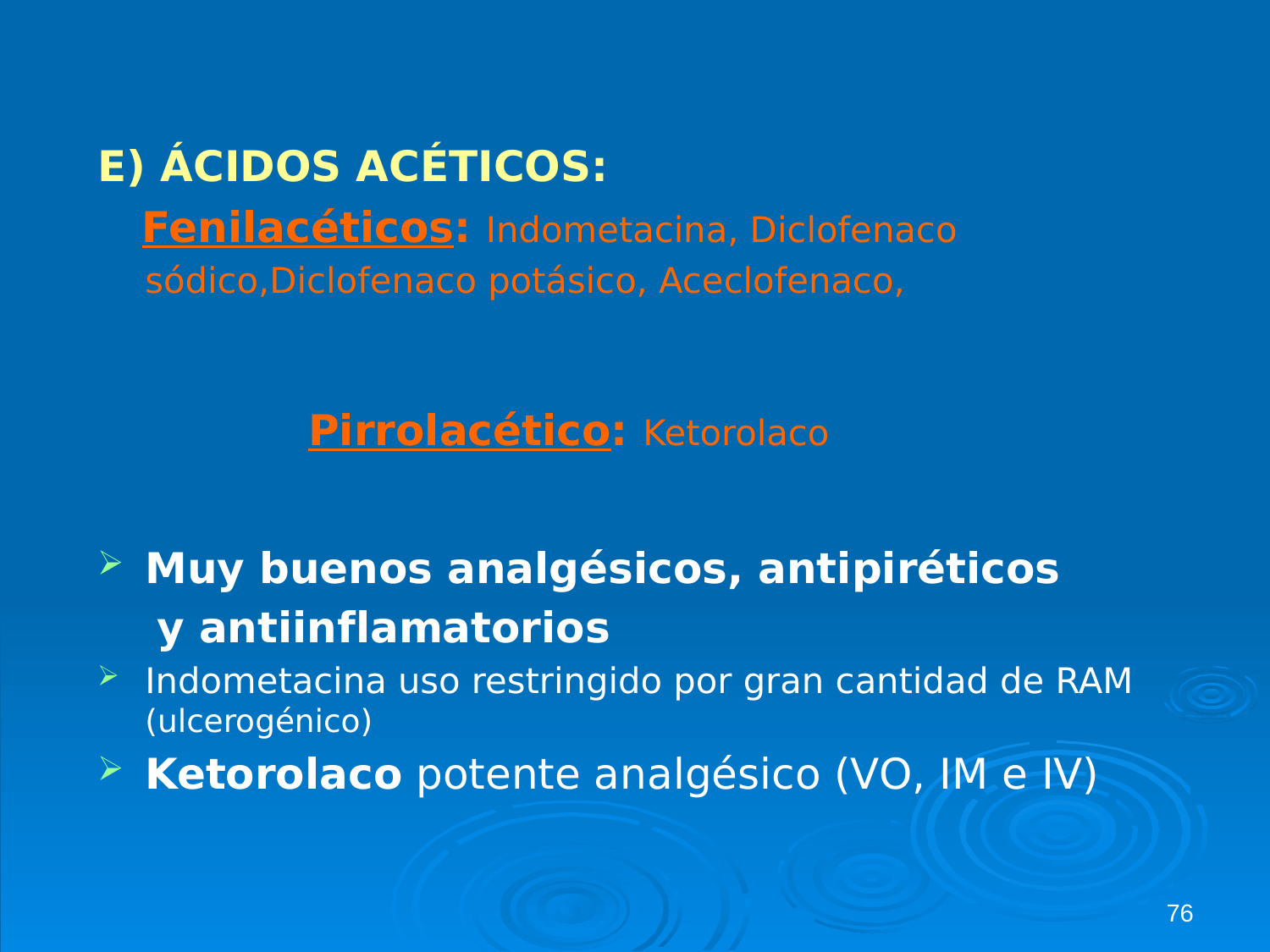

E) ÁCIDOS ACÉTICOS:
   Fenilacéticos: Indometacina, Diclofenaco sódico,Diclofenaco potásico, Aceclofenaco,                                                                                                                                                                             Pirrolacético: Ketorolaco

Muy buenos analgésicos, antipiréticos
    y antiinflamatorios
Indometacina uso restringido por gran cantidad de RAM (ulcerogénico)
Ketorolaco potente analgésico (VO, IM e IV)

76